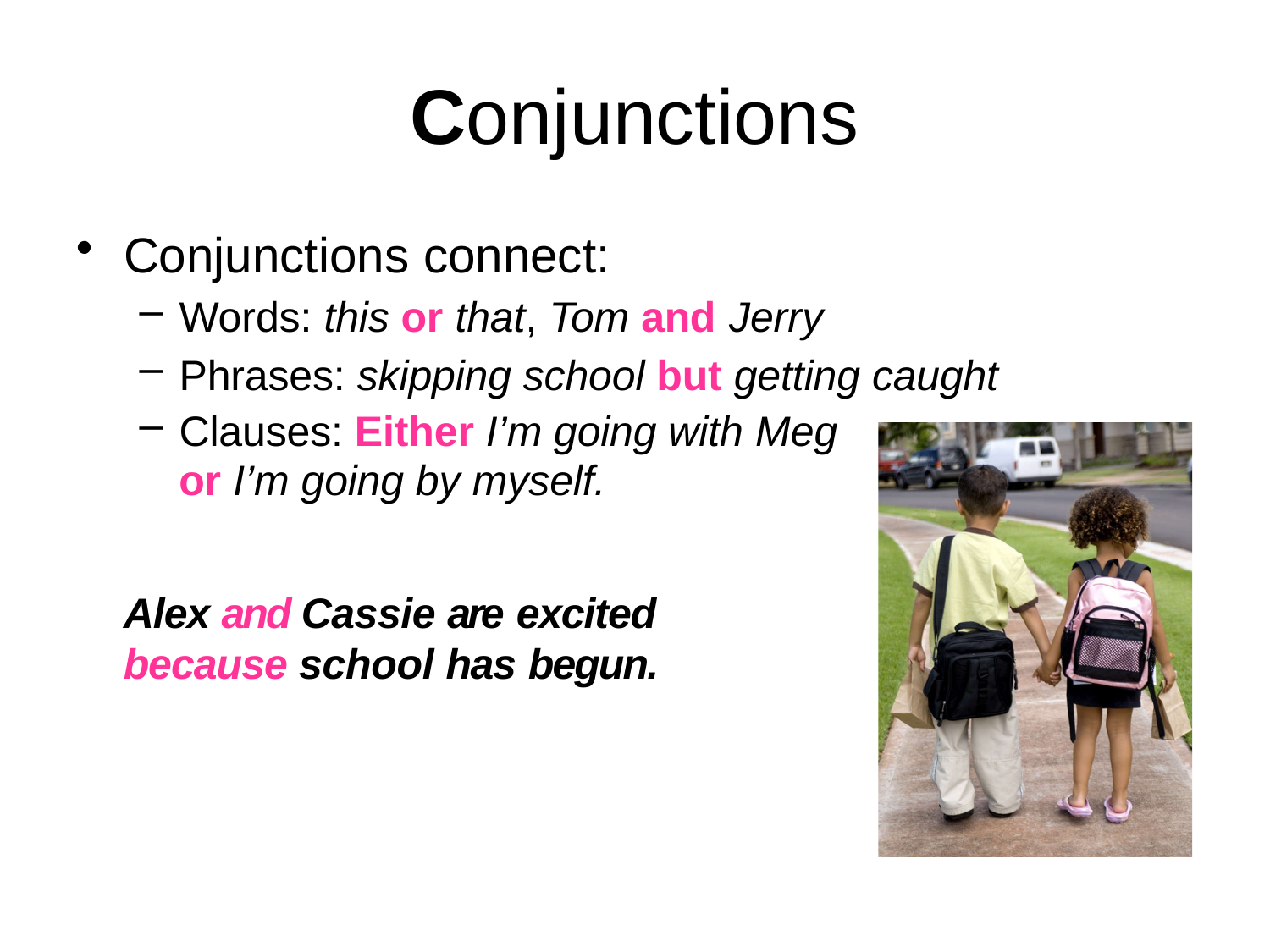

# Conjunctions
Conjunctions connect:
Words: this or that, Tom and Jerry
Phrases: skipping school but getting caught
Clauses: Either I’m going with Meg
or I’m going by myself.

Alex and Cassie are excited  because school has begun.